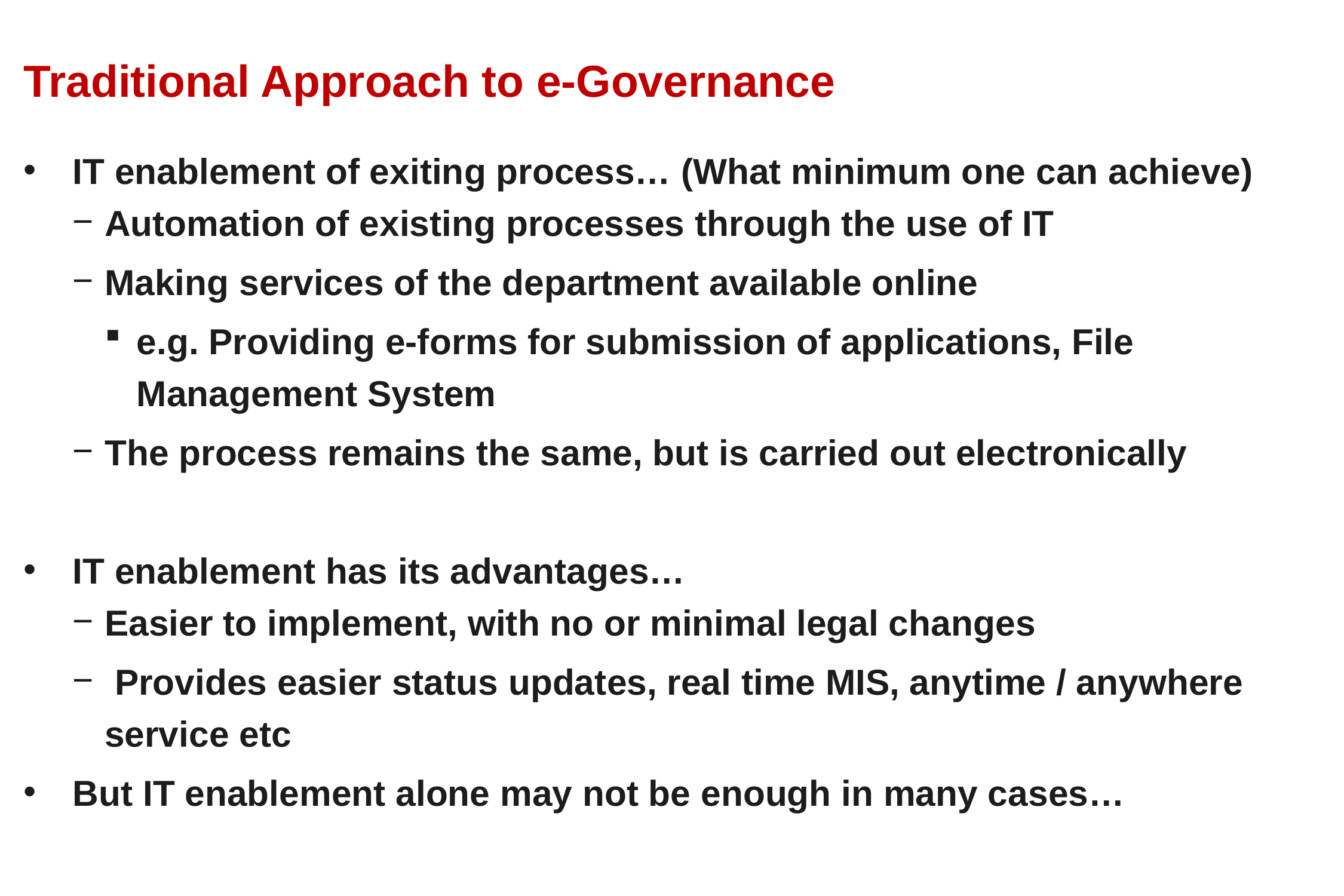

# Traditional Approach to e-Governance
IT enablement of exiting process… (What minimum one can achieve)
Automation of existing processes through the use of IT
Making services of the department available online
e.g. Providing e-forms for submission of applications, File Management System
The process remains the same, but is carried out electronically

IT enablement has its advantages…
Easier to implement, with no or minimal legal changes
 Provides easier status updates, real time MIS, anytime / anywhere service etc
But IT enablement alone may not be enough in many cases…